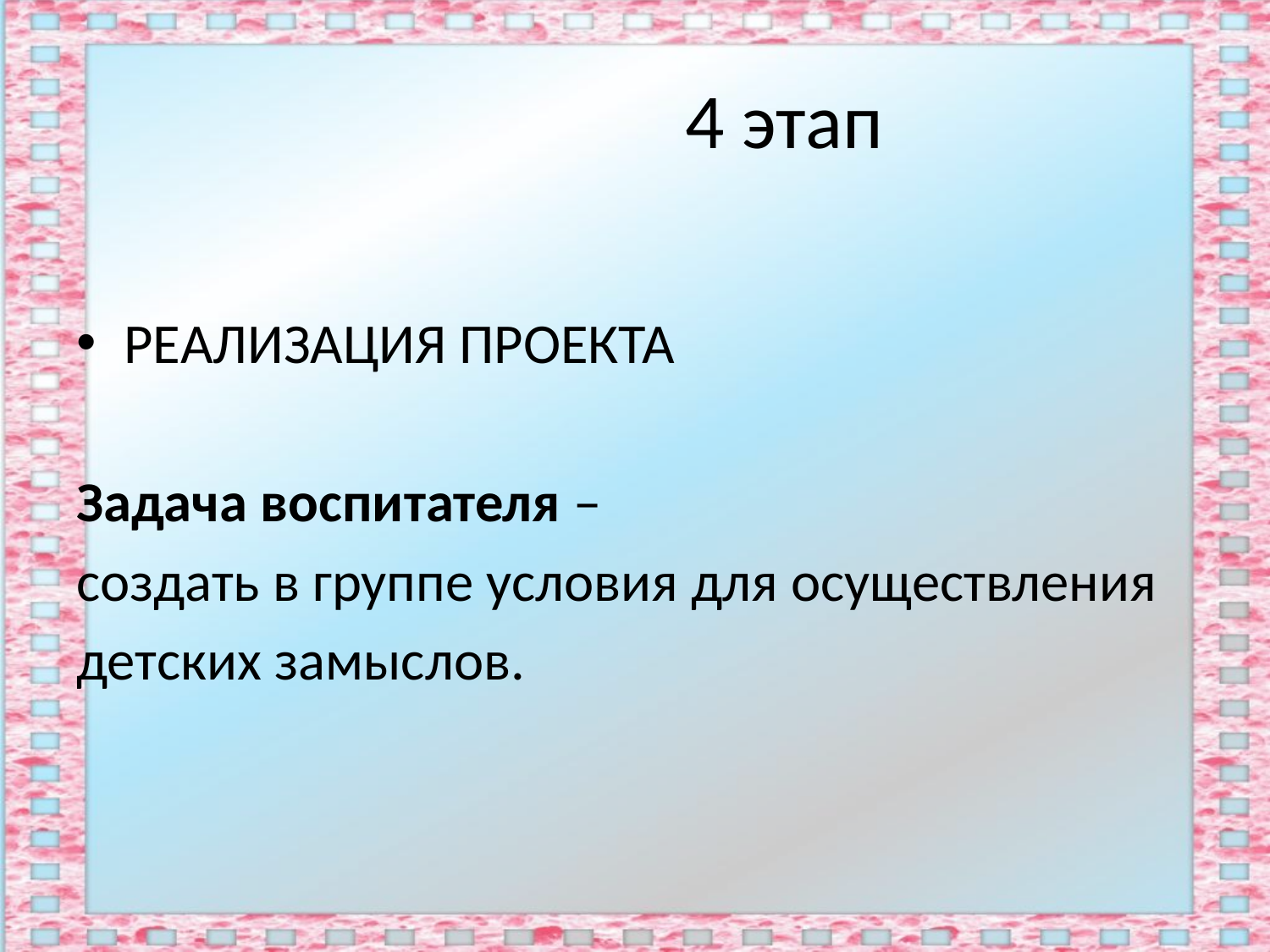

# 4 этап

РЕАЛИЗАЦИЯ ПРОЕКТА

Задача воспитателя –
создать в группе условия для осуществления
детских замыслов.